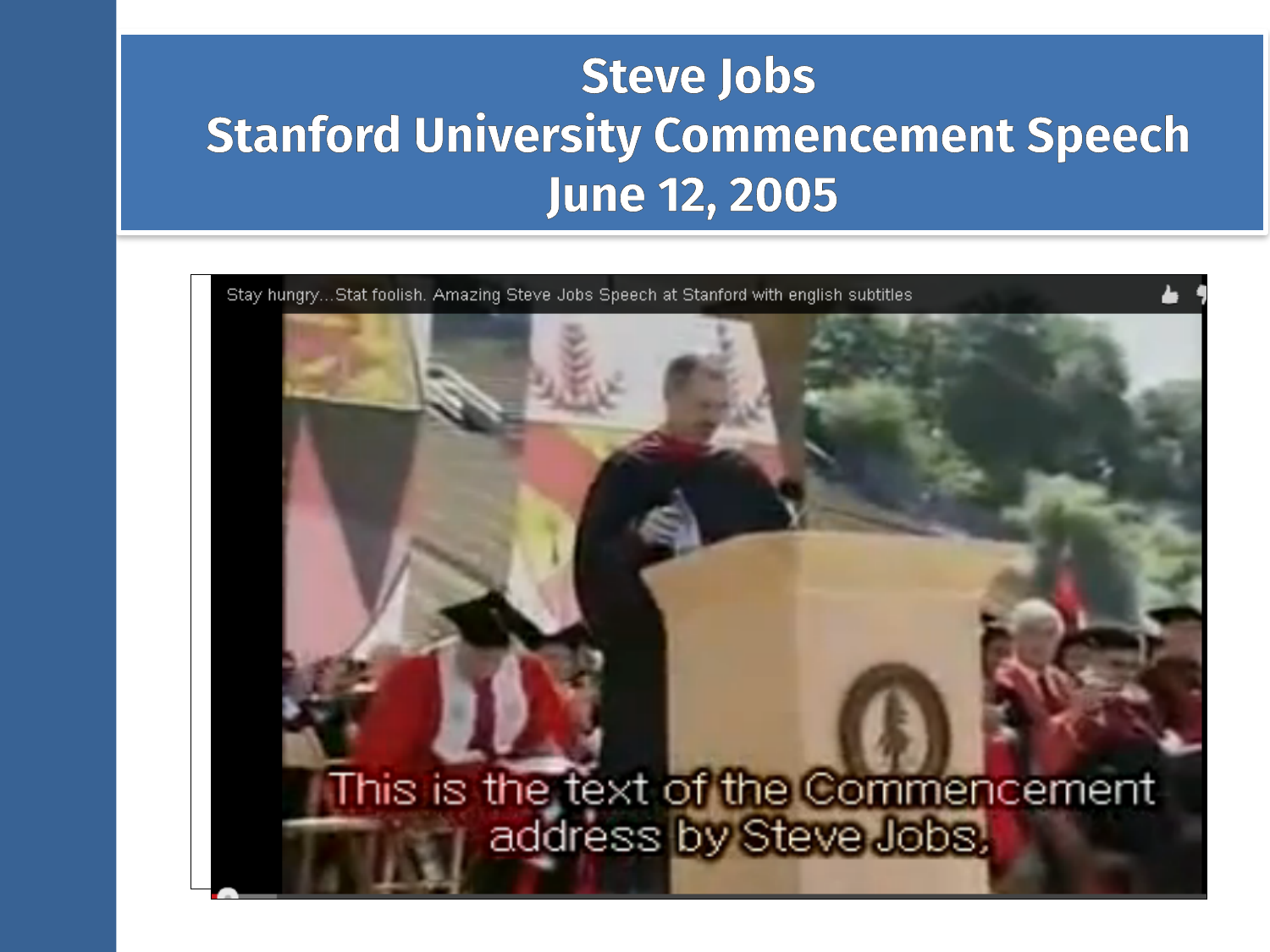

# Steve Jobs Stanford University Commencement Speech June 12, 2005